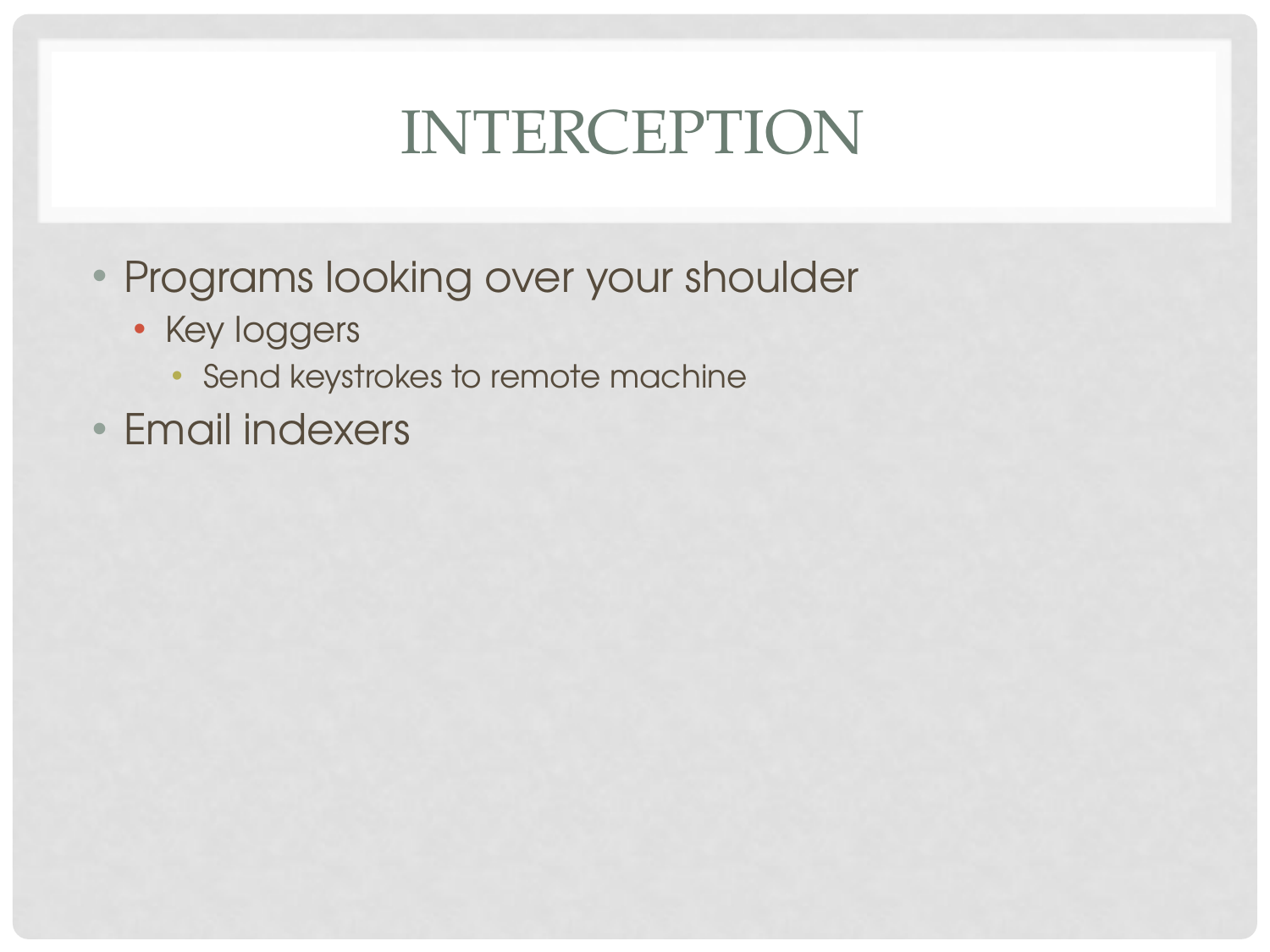

# interception
Programs looking over your shoulder
Key loggers
Send keystrokes to remote machine
Email indexers